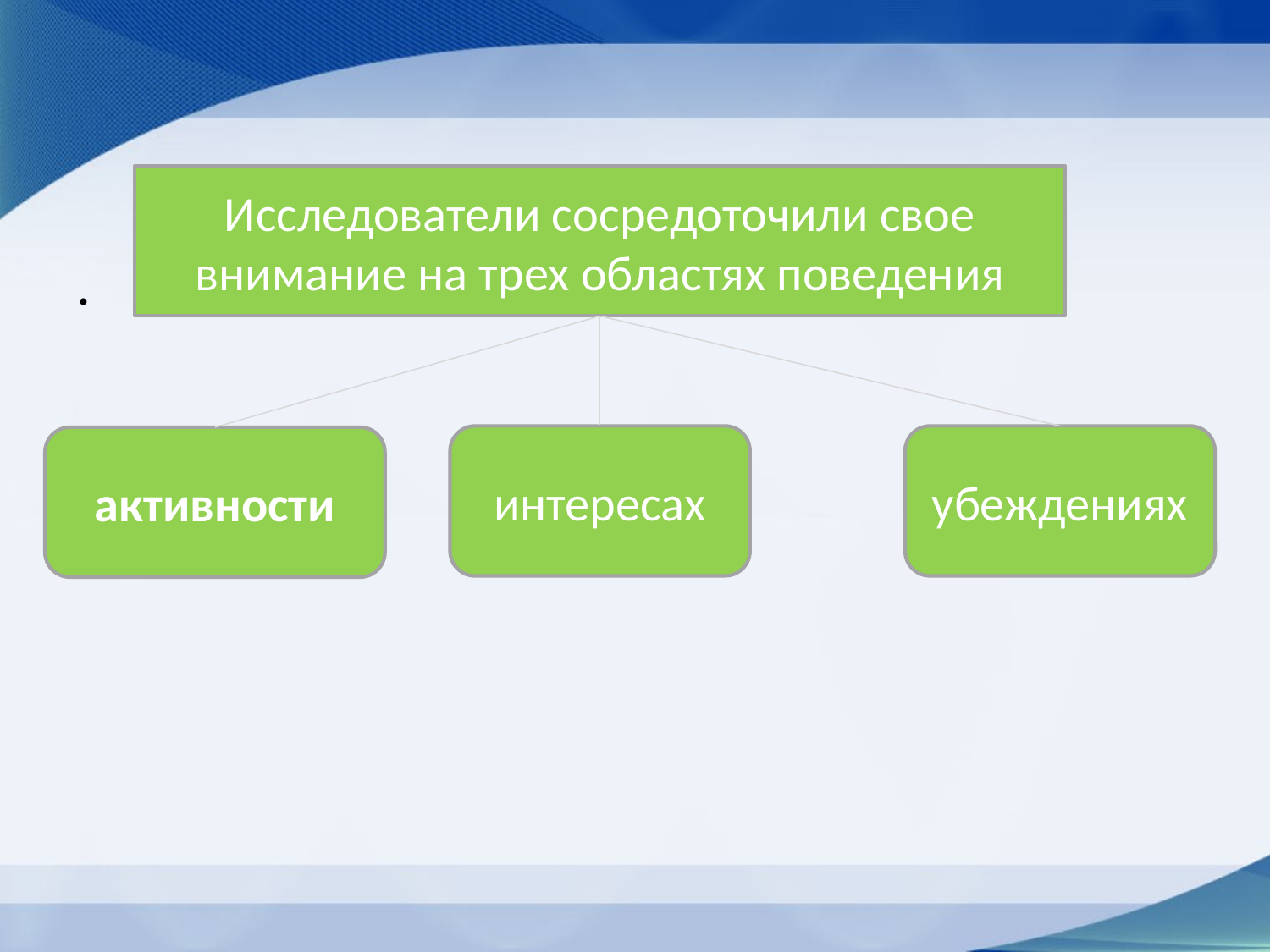

# .
Исследователи сосредоточили свое внимание на трех областях поведения
интересах
убеждениях
активности